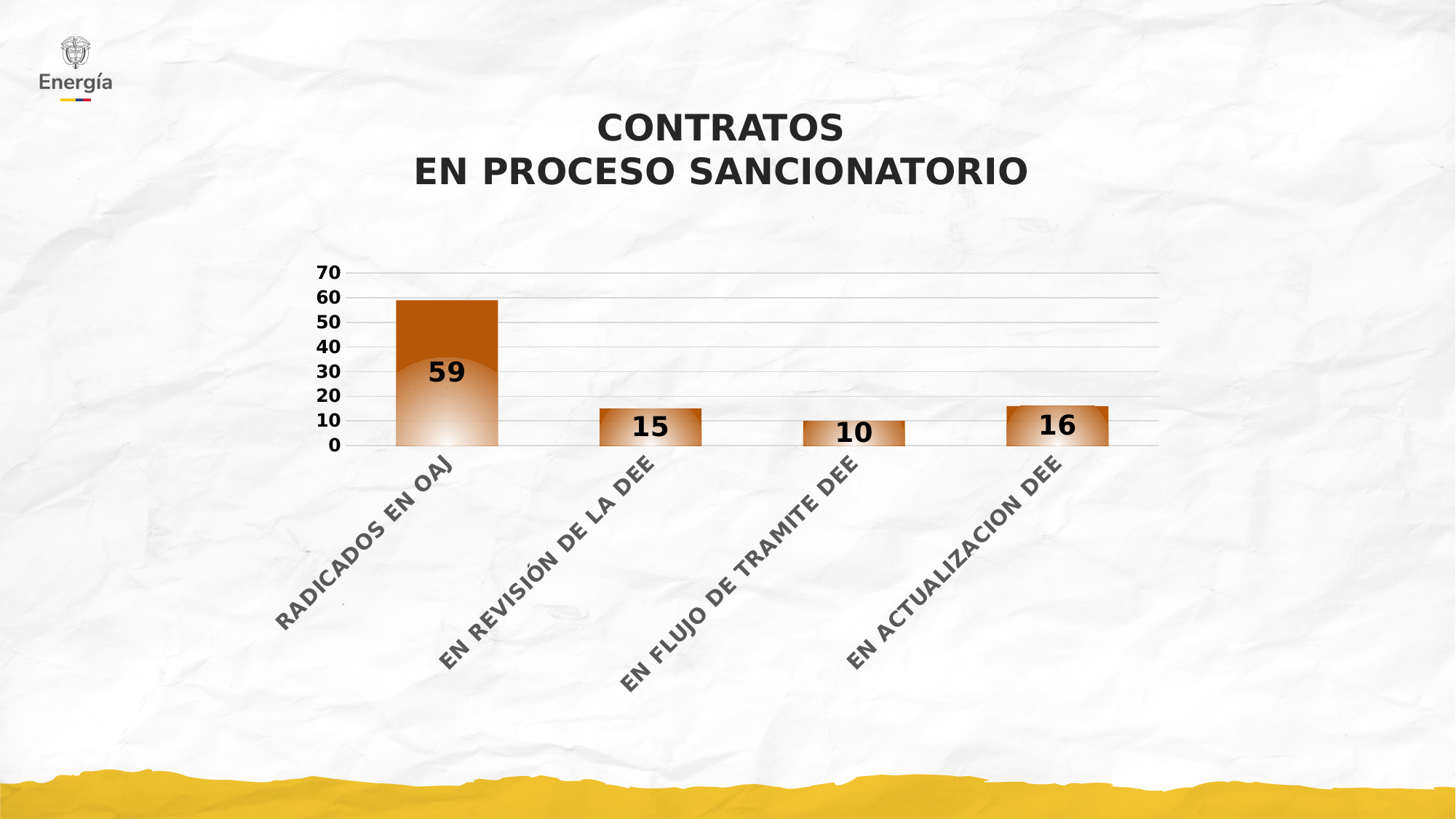

CONTRATOS
EN PROCESO SANCIONATORIO

### Chart

| Category |  |
|---|---|
| RADICADOS EN OAJ | 59.0 |
| EN REVISIÓN DE LA DEE | 15.0 |
| EN FLUJO DE TRAMITE DEE | 10.0 |
| EN ACTUALIZACION DEE | 16.0 |